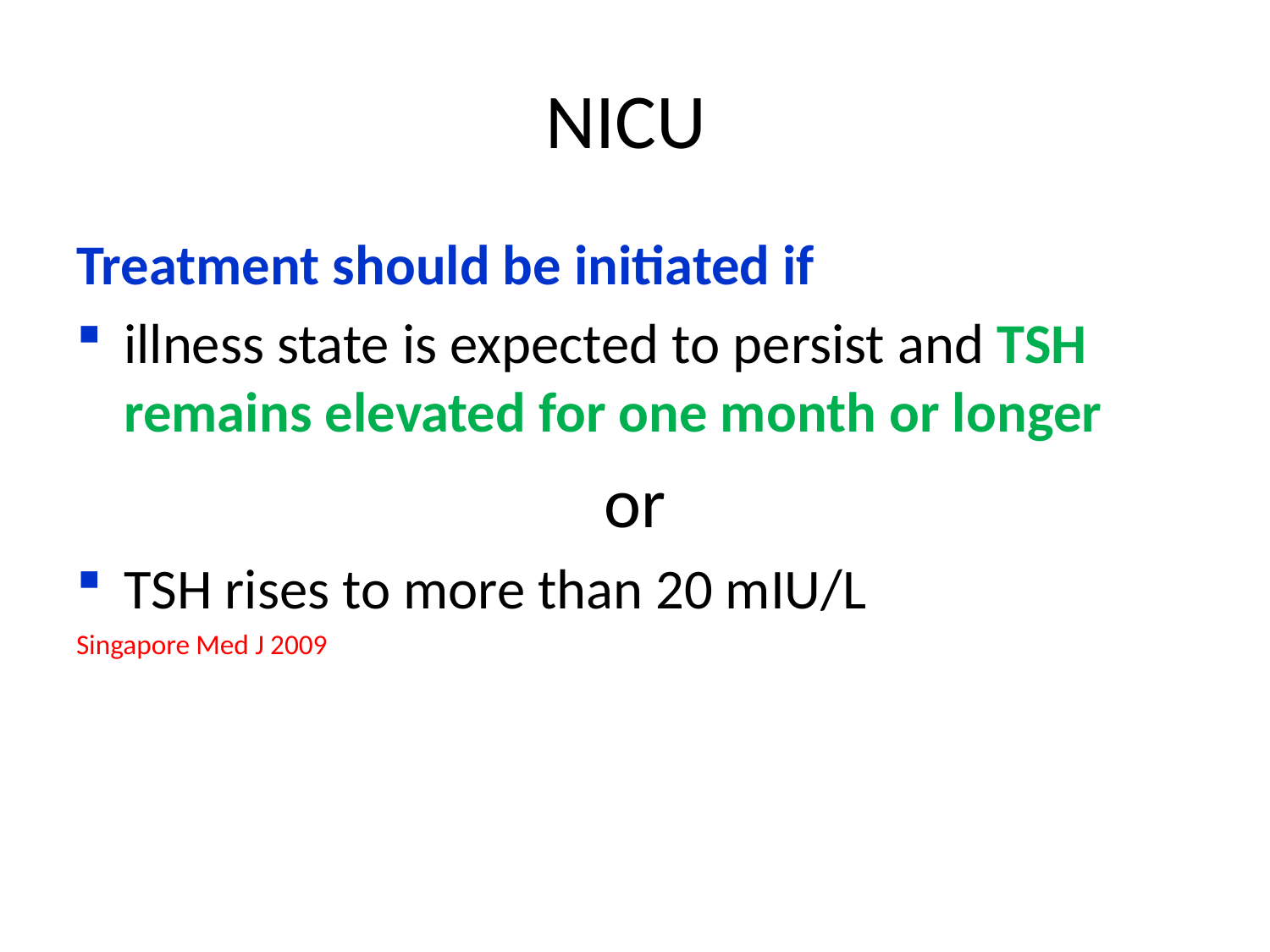

# NICU
Treatment should be initiated if
illness state is expected to persist and TSH remains elevated for one month or longer
or
TSH rises to more than 20 mIU/L
Singapore Med J 2009